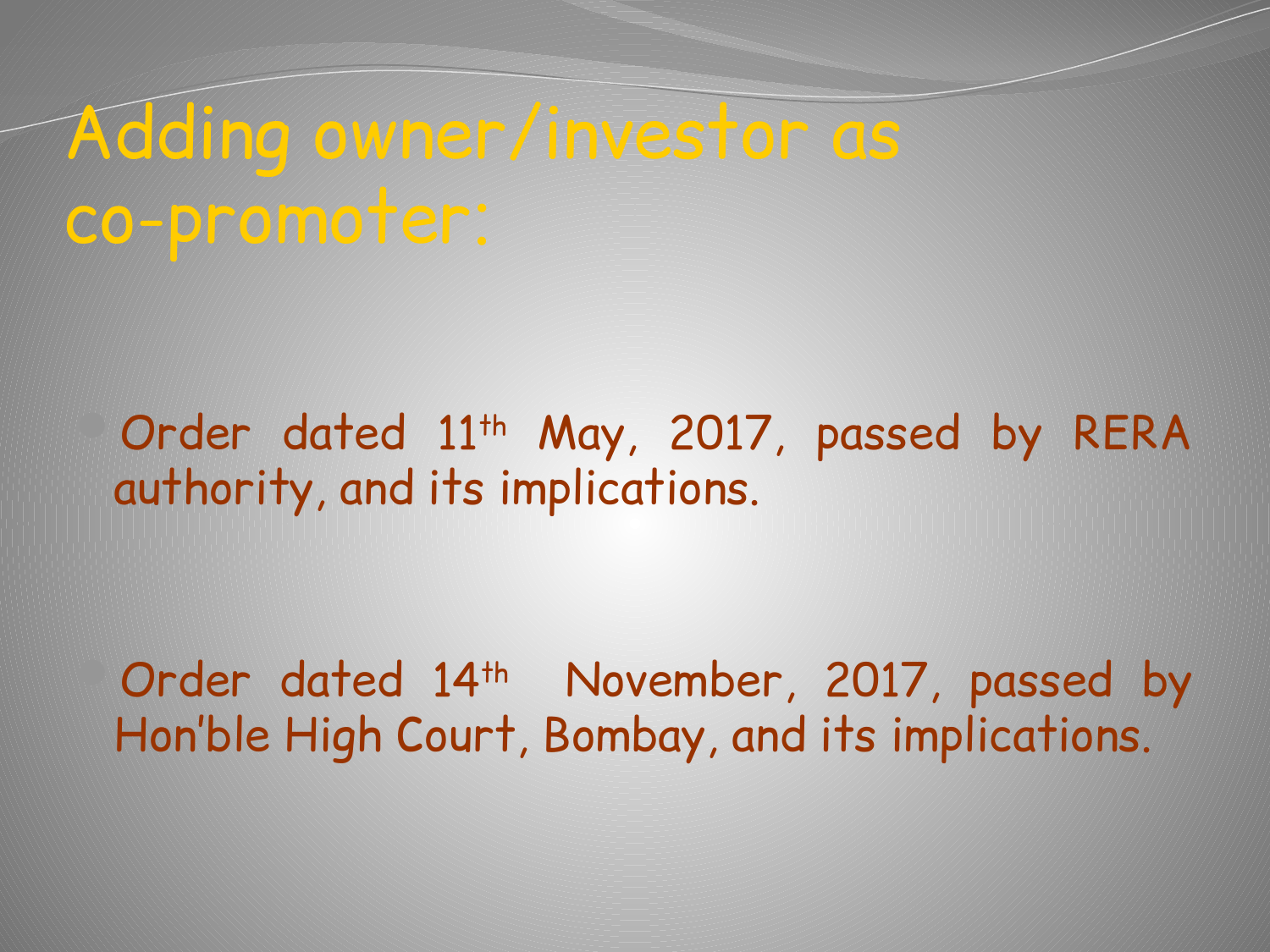

# Adding owner/investor as co-promoter:

Order dated 11th May, 2017, passed by RERA authority, and its implications.

Order dated 14th  November, 2017, passed by Hon’ble High Court, Bombay, and its implications.